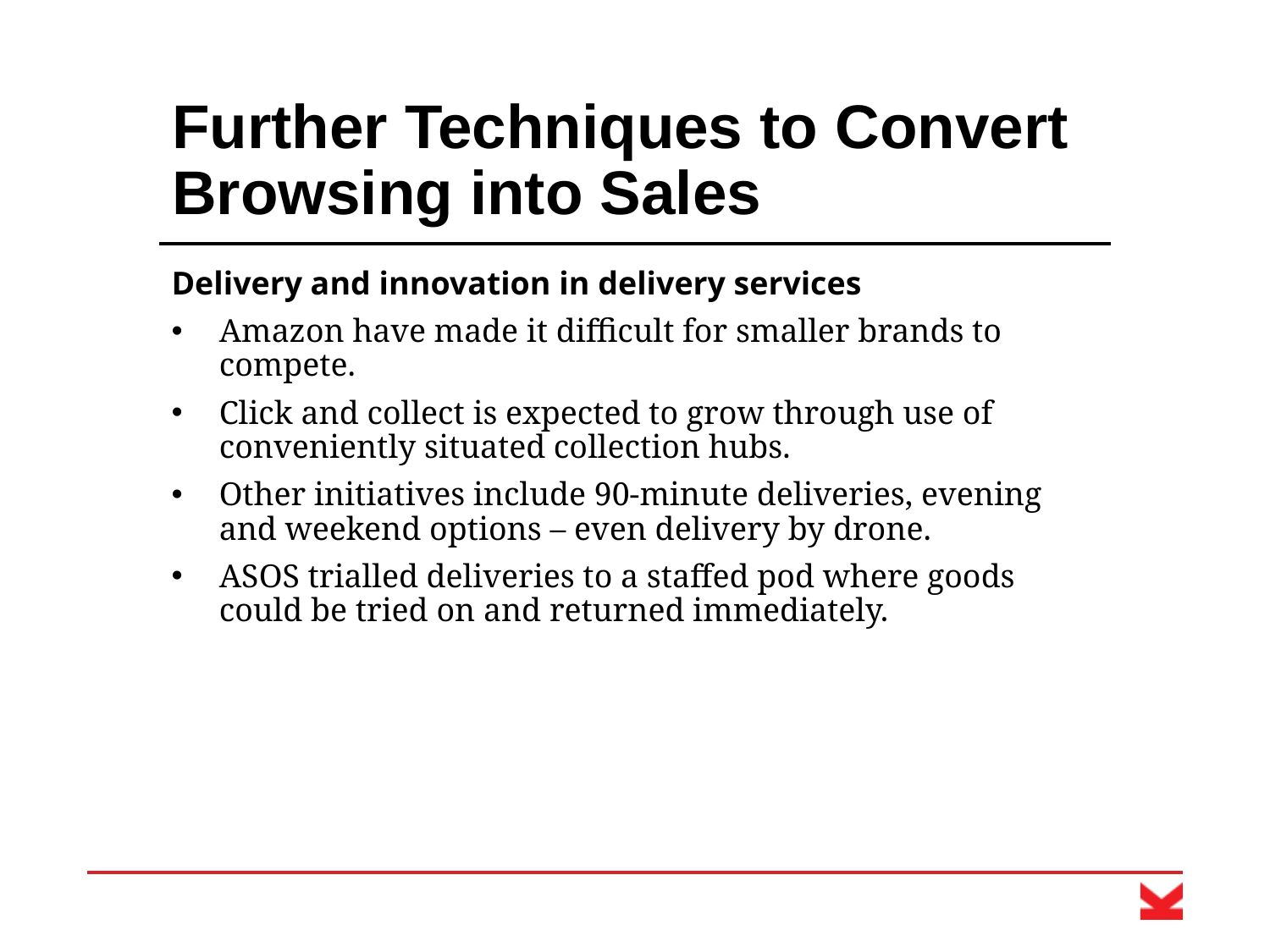

# Further Techniques to Convert Browsing into Sales
Delivery and innovation in delivery services
Amazon have made it difficult for smaller brands to compete.
Click and collect is expected to grow through use of conveniently situated collection hubs.
Other initiatives include 90-minute deliveries, evening and weekend options – even delivery by drone.
ASOS trialled deliveries to a staffed pod where goods could be tried on and returned immediately.